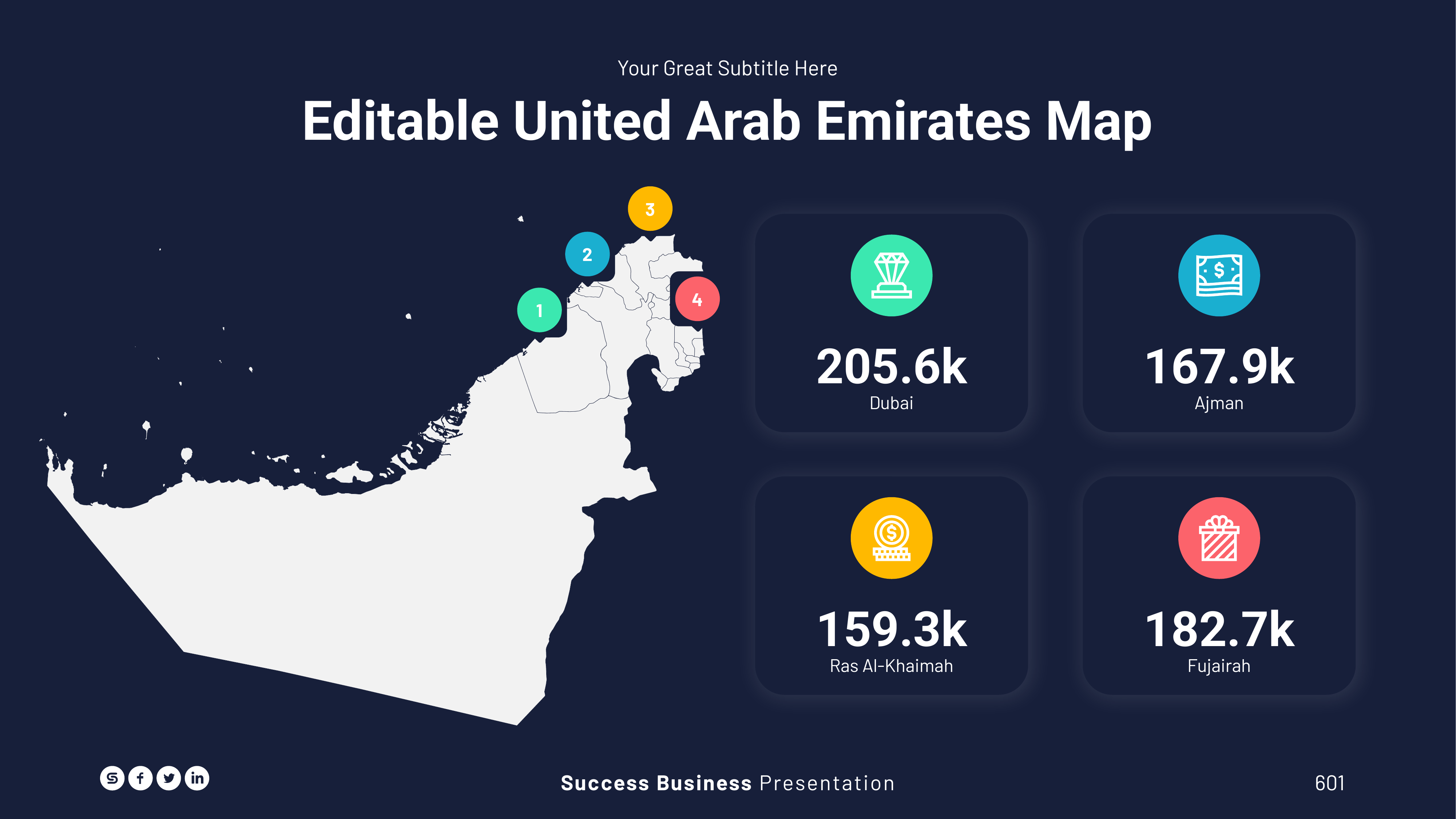

Your Great Subtitle Here
Editable United Arab Emirates Map

3

2

4

1
205.6k
Dubai
167.9k
Ajman

159.3k
Ras Al-Khaimah
182.7k
Fujairah